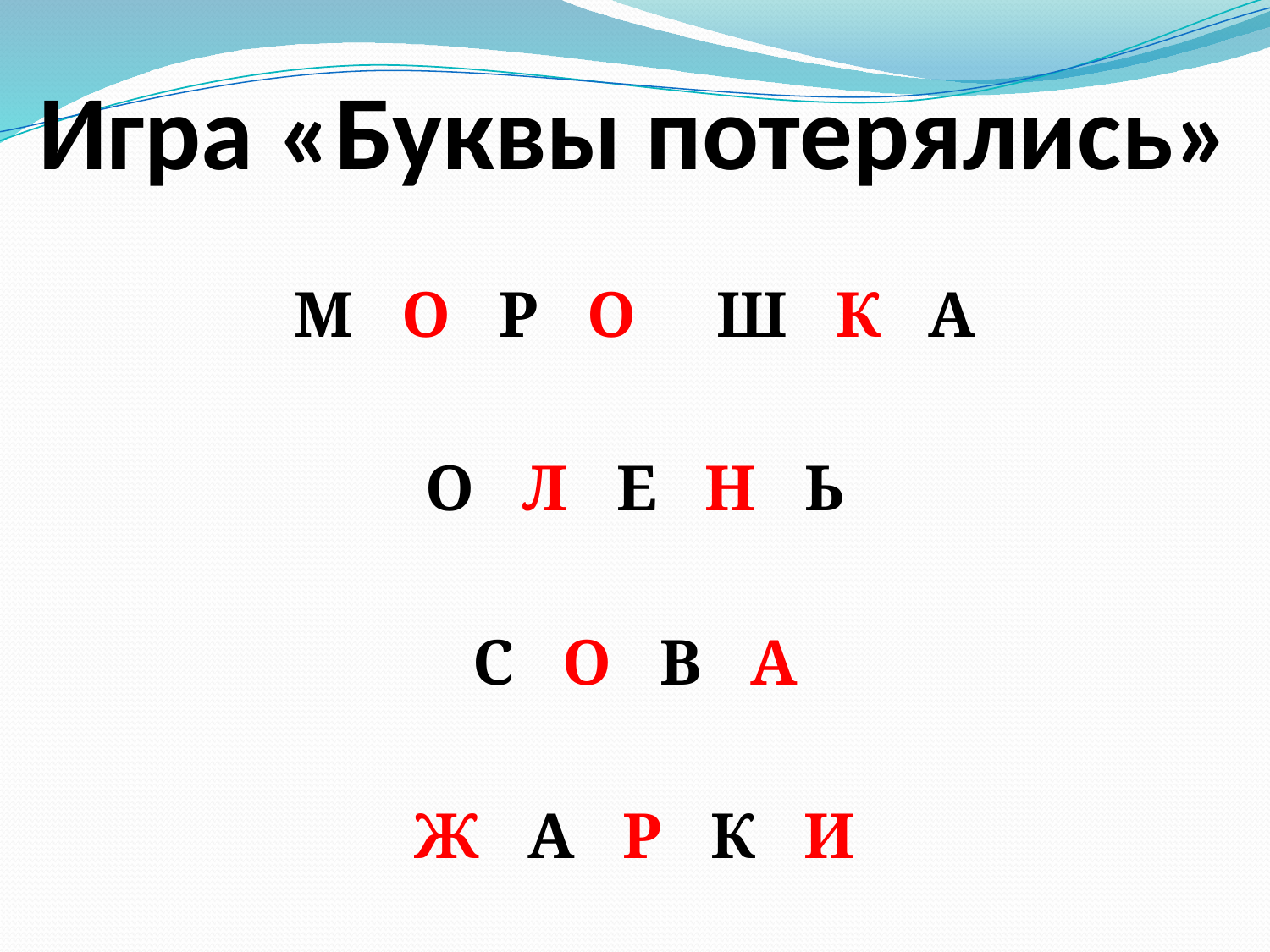

# Игра «Буквы потерялись»
М   О   Р   О     Ш   К   А

О   Л   Е   Н   Ь

С   О   В   А

Ж   А   Р   К   И